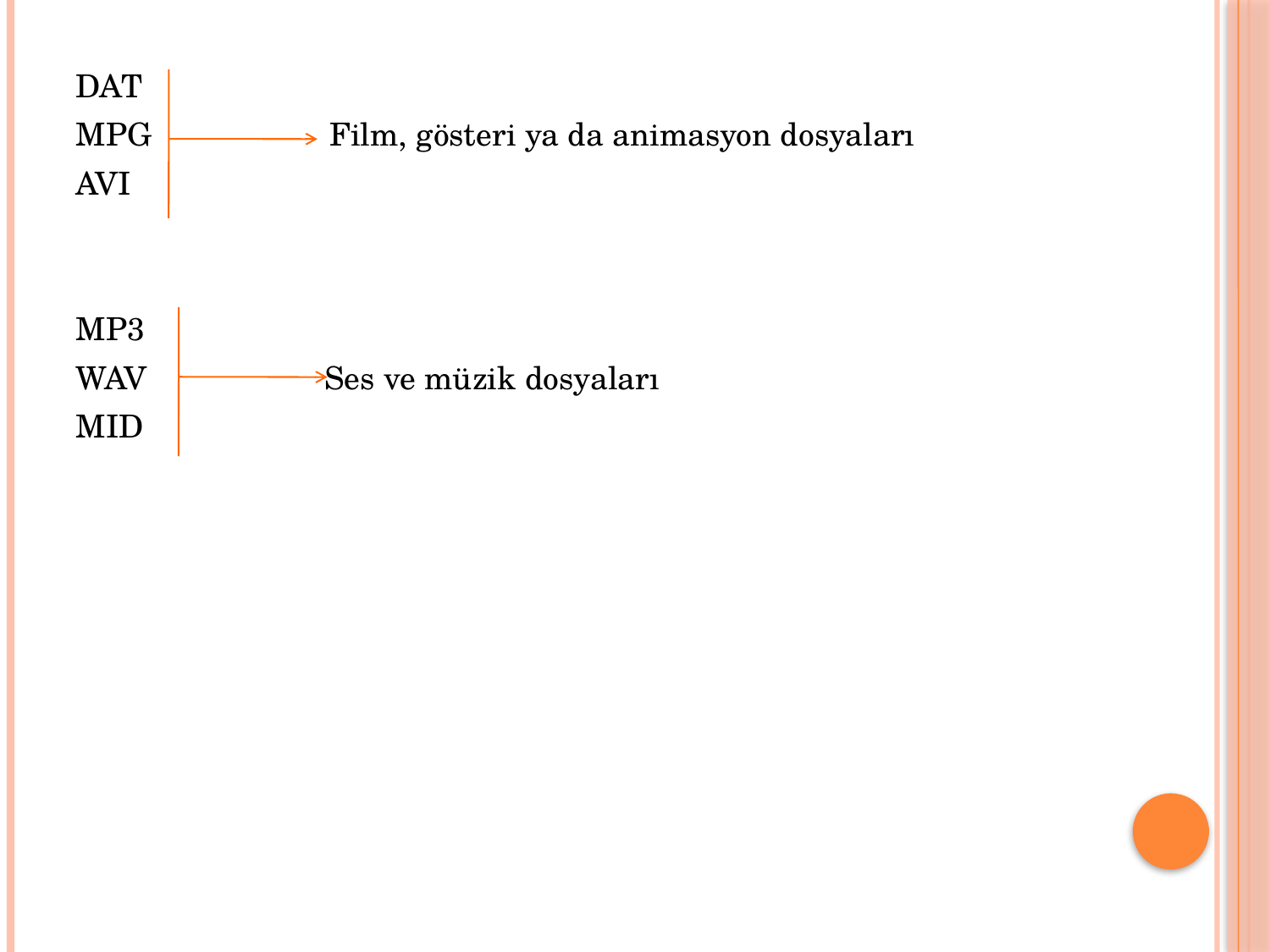

DAT
MPG                    Film, gösteri ya da animasyon dosyaları
AVI

MP3
WAV                    Ses ve müzik dosyaları
MID